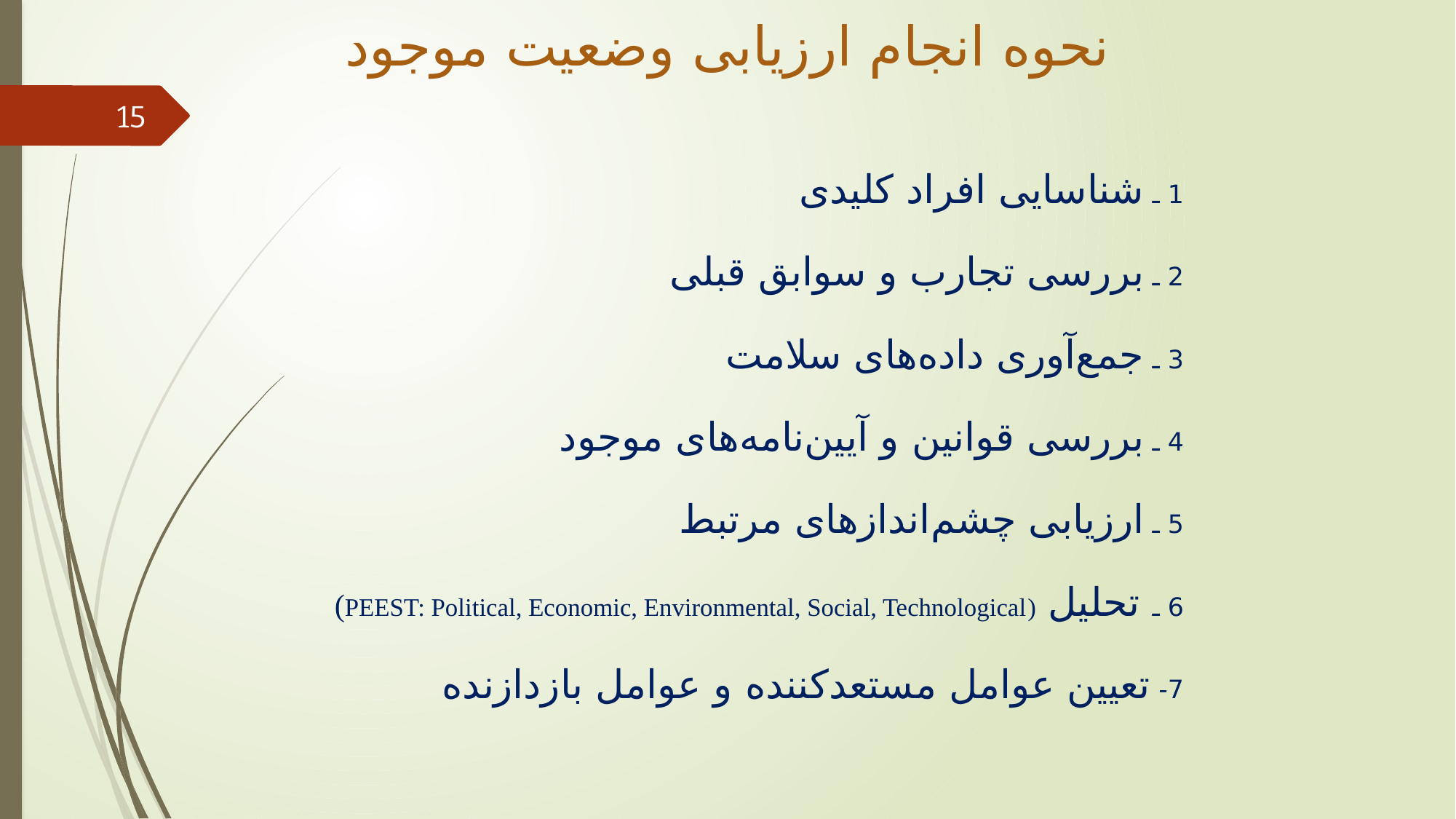

# نحوه انجام ارزیابی وضعیت موجود
15
1 ـ شناسایی افراد کلیدی
2 ـ بررسی تجارب و سوابق قبلی
3 ـ جمع‌آوری داده‌های سلامت
4 ـ بررسی قوانین و آیین‌نامه‌های موجود
5 ـ ارزیابی چشم‌اندازهای مرتبط
6 ـ تحلیل (PEEST: Political, Economic, Environmental, Social, Technological)
7- تعیین عوامل مستعد‌کننده و عوامل بازدازنده